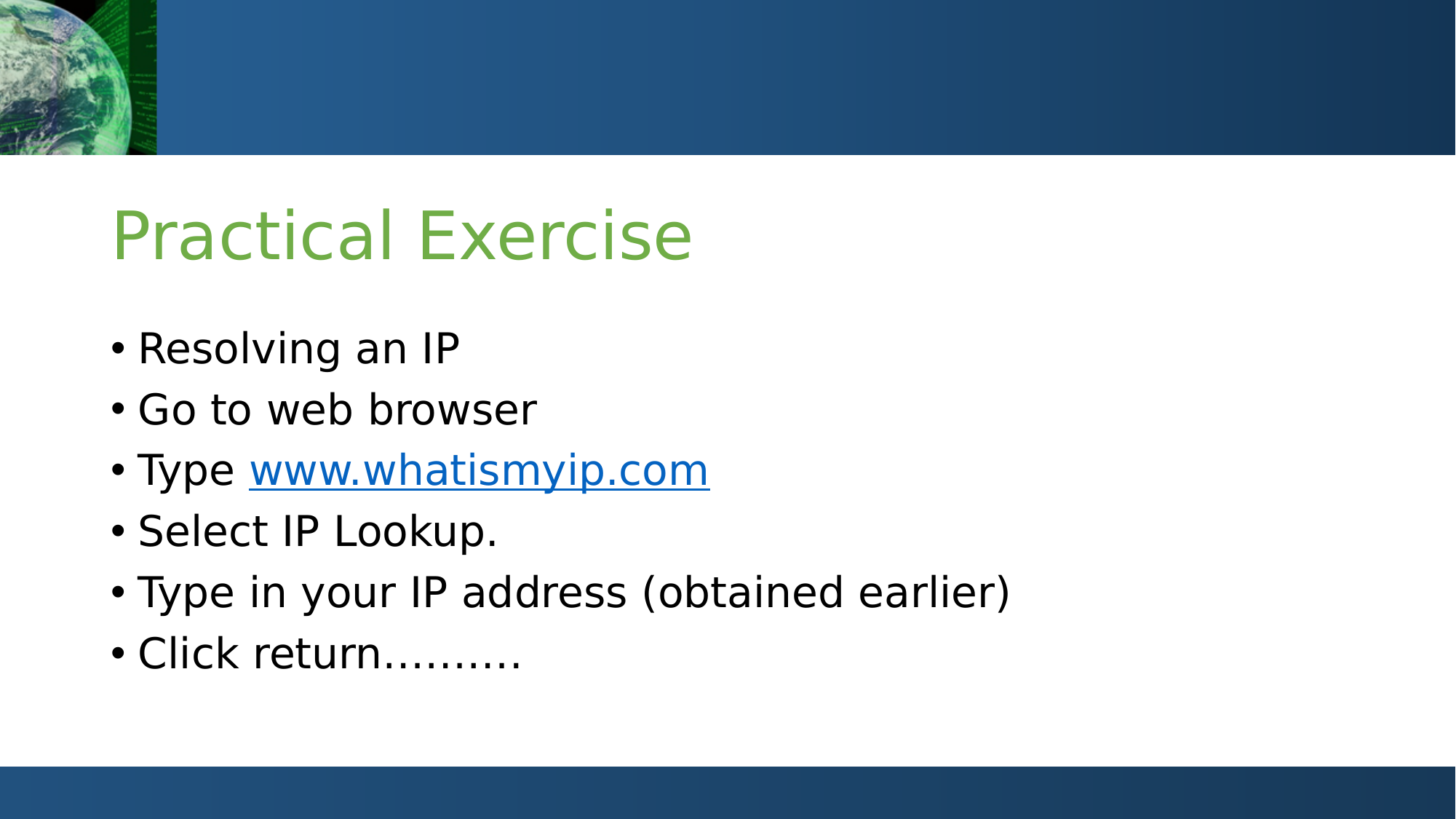

# Practical Exercise
Resolving an IP
Go to web browser
Type www.whatismyip.com
Select IP Lookup.
Type in your IP address (obtained earlier)
Click return……….